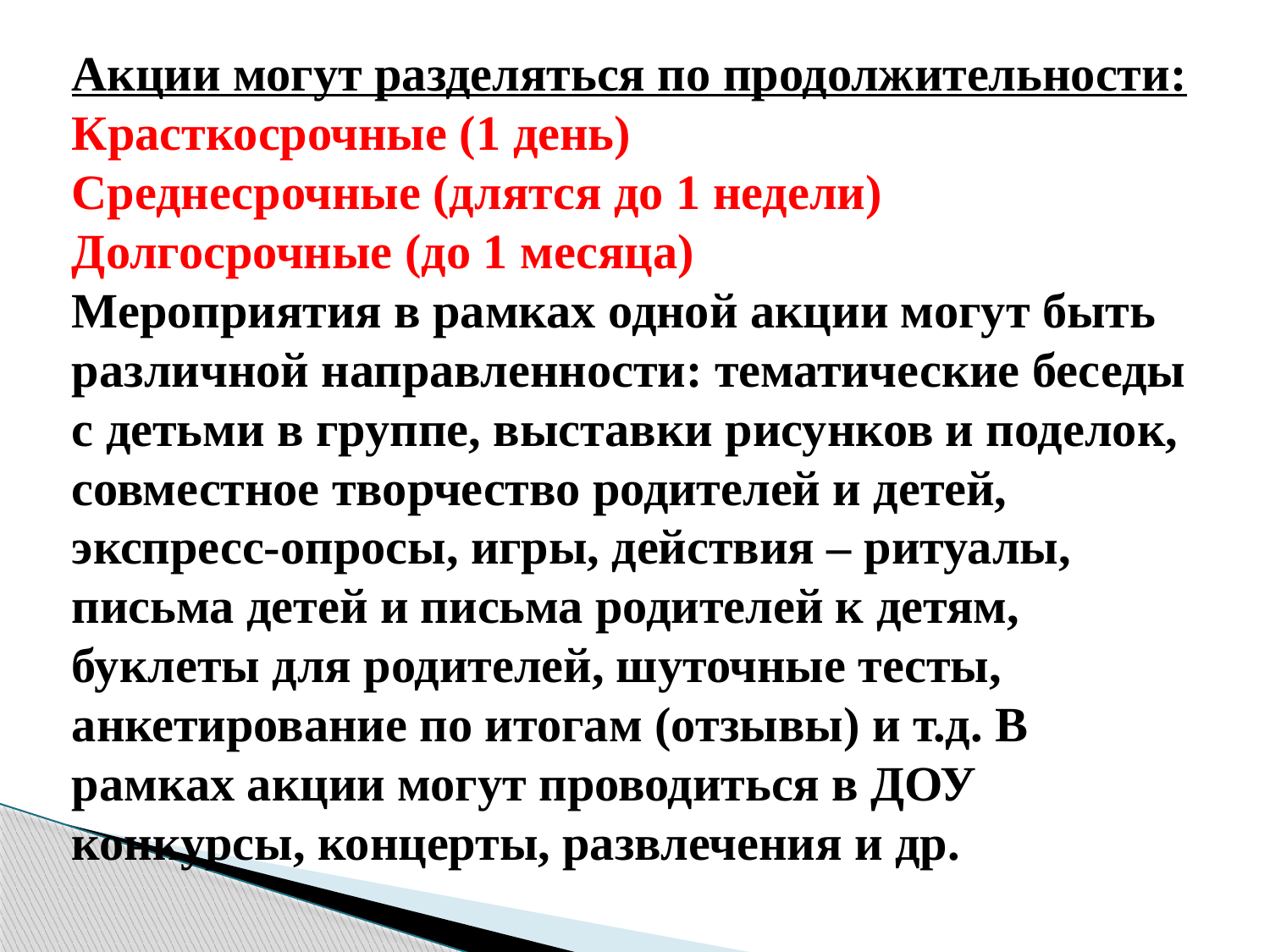

# Акции могут разделяться по продолжительности: Красткосрочные (1 день) Среднесрочные (длятся до 1 недели) Долгосрочные (до 1 месяца) Мероприятия в рамках одной акции могут быть различной направленности: тематические беседы с детьми в группе, выставки рисунков и поделок, совместное творчество родителей и детей, экспресс-опросы, игры, действия – ритуалы, письма детей и письма родителей к детям, буклеты для родителей, шуточные тесты, анкетирование по итогам (отзывы) и т.д. В рамках акции могут проводиться в ДОУ конкурсы, концерты, развлечения и др.